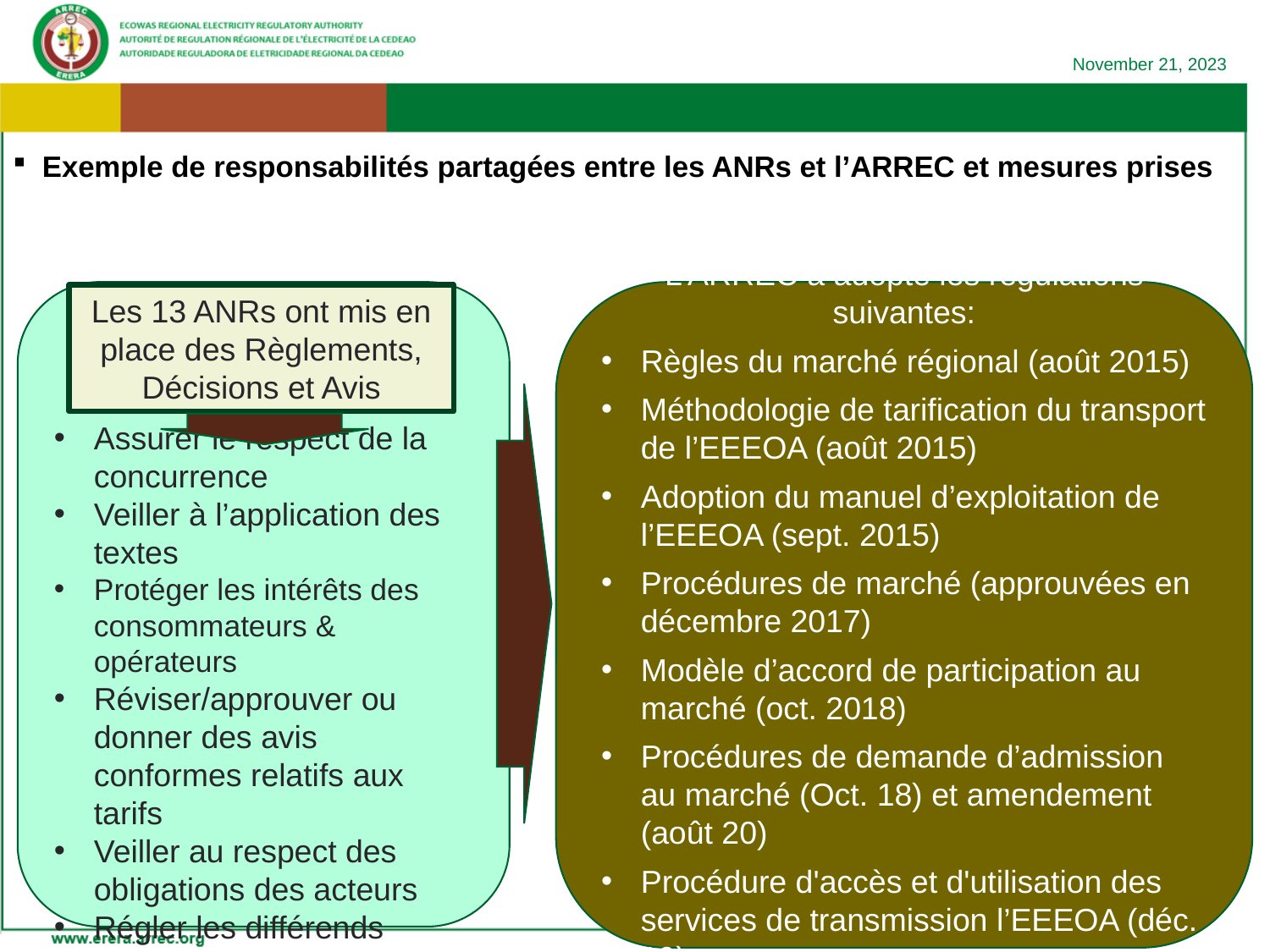

Exemple de responsabilités partagées entre les ANRs et l’ARREC et mesures prises

Assurer le respect de la concurrence
Veiller à l’application des textes
Protéger les intérêts des consommateurs & opérateurs
Réviser/approuver ou donner des avis conformes relatifs aux tarifs
Veiller au respect des obligations des acteurs
Régler les différends

L’ARREC a adopté les régulations suivantes:
Règles du marché régional (août 2015)
Méthodologie de tarification du transport de l’EEEOA (août 2015)
Adoption du manuel d’exploitation de l’EEEOA (sept. 2015)
Procédures de marché (approuvées en décembre 2017)
Modèle d’accord de participation au marché (oct. 2018)
Procédures de demande d’admission au marché (Oct. 18) et amendement (août 20)
Procédure d'accès et d'utilisation des services de transmission l’EEEOA (déc. 19)
Les 13 ANRs ont mis en place des Règlements, Décisions et Avis